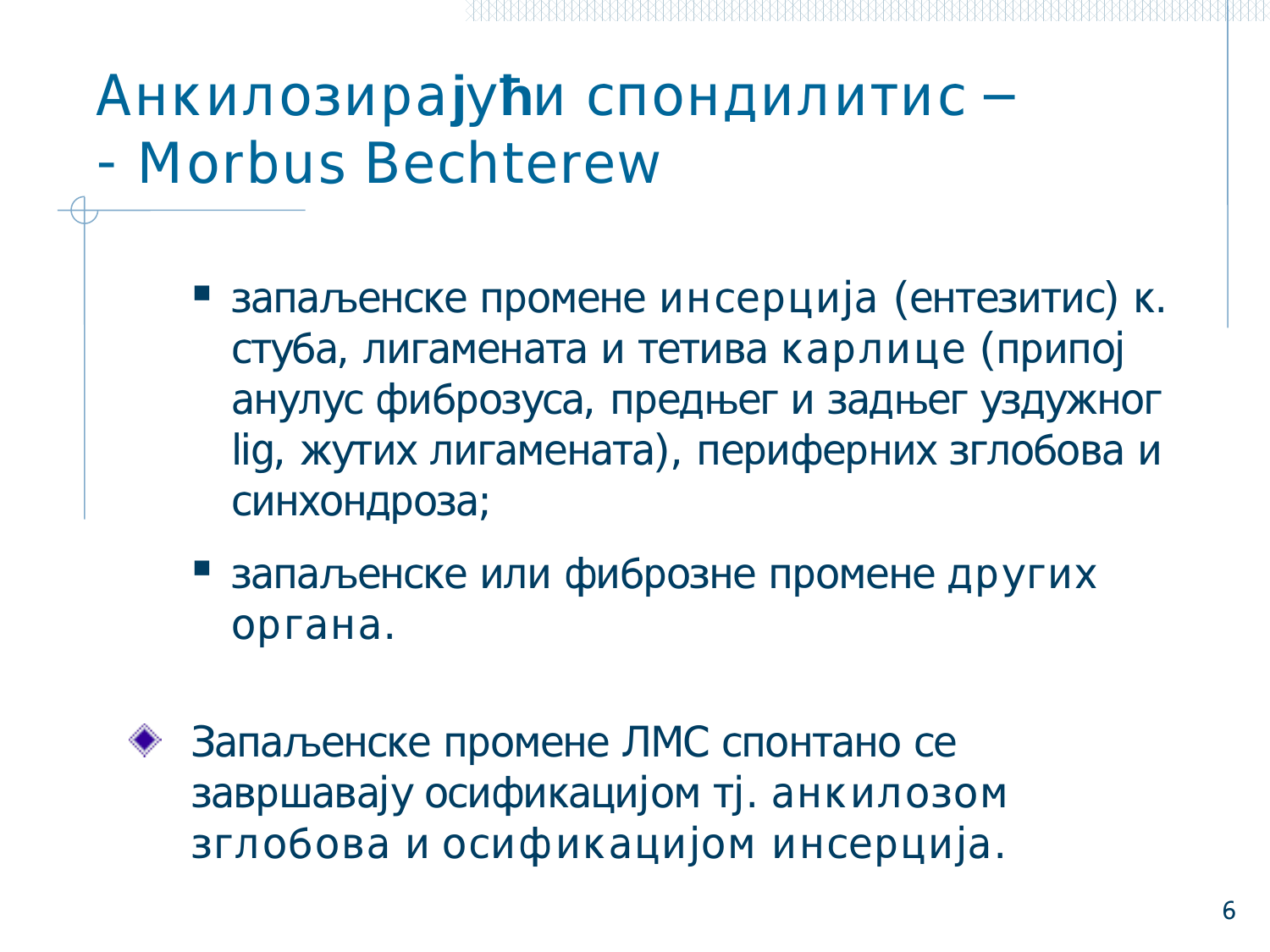

# Анкилозирајући спондилитис – - Morbus Bechterew
запаљенске промене инсерција (ентезитис) к. стуба, лигамената и тетива карлице (припој анулус фиброзуса, предњег и задњег уздужног lig, жутих лигамената), периферних зглобова и синхондроза;
запаљенске или фиброзне промене других органа.

Запаљенске промене ЛМС спонтано се завршавају осификацијом тј. aнкилозом зглобова и осификацијом инсерција.

6